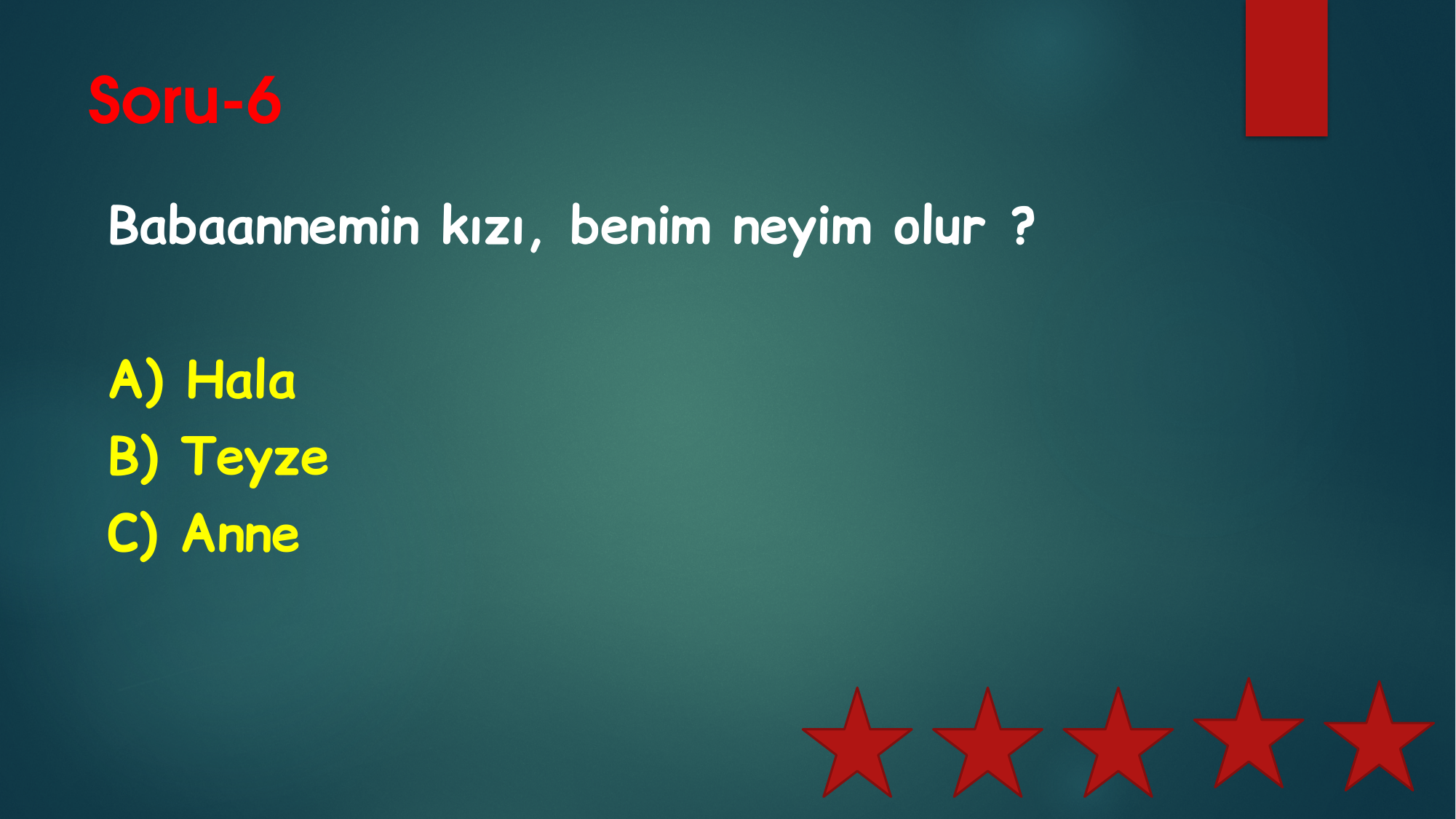

# Soru-6
     Babaannemin kızı, benim neyim olur ?

     A) Hala
     B) Teyze
     C) Anne